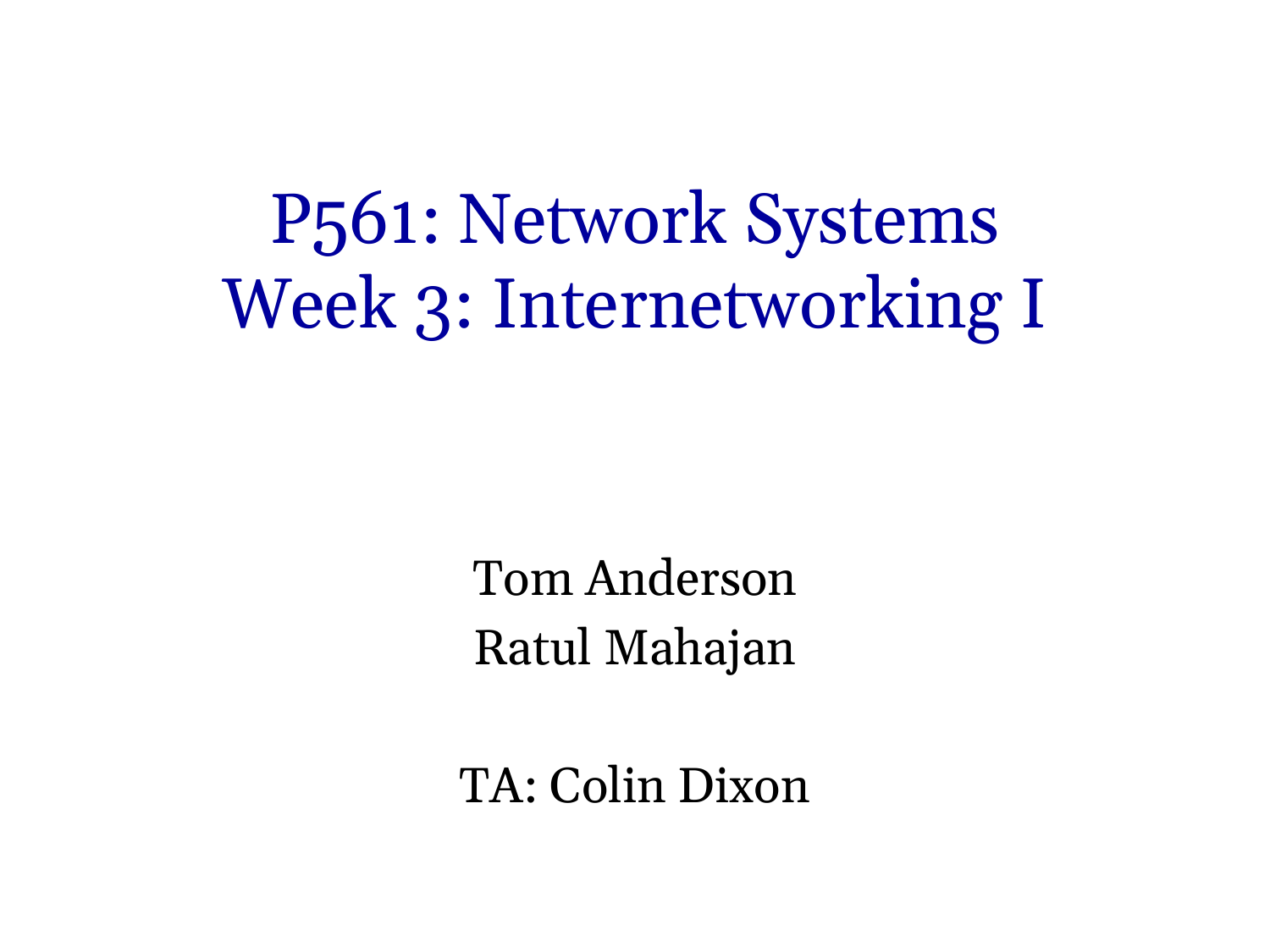

# P561: Network Systems Week 3: Internetworking I
Tom Anderson
Ratul Mahajan

TA: Colin Dixon